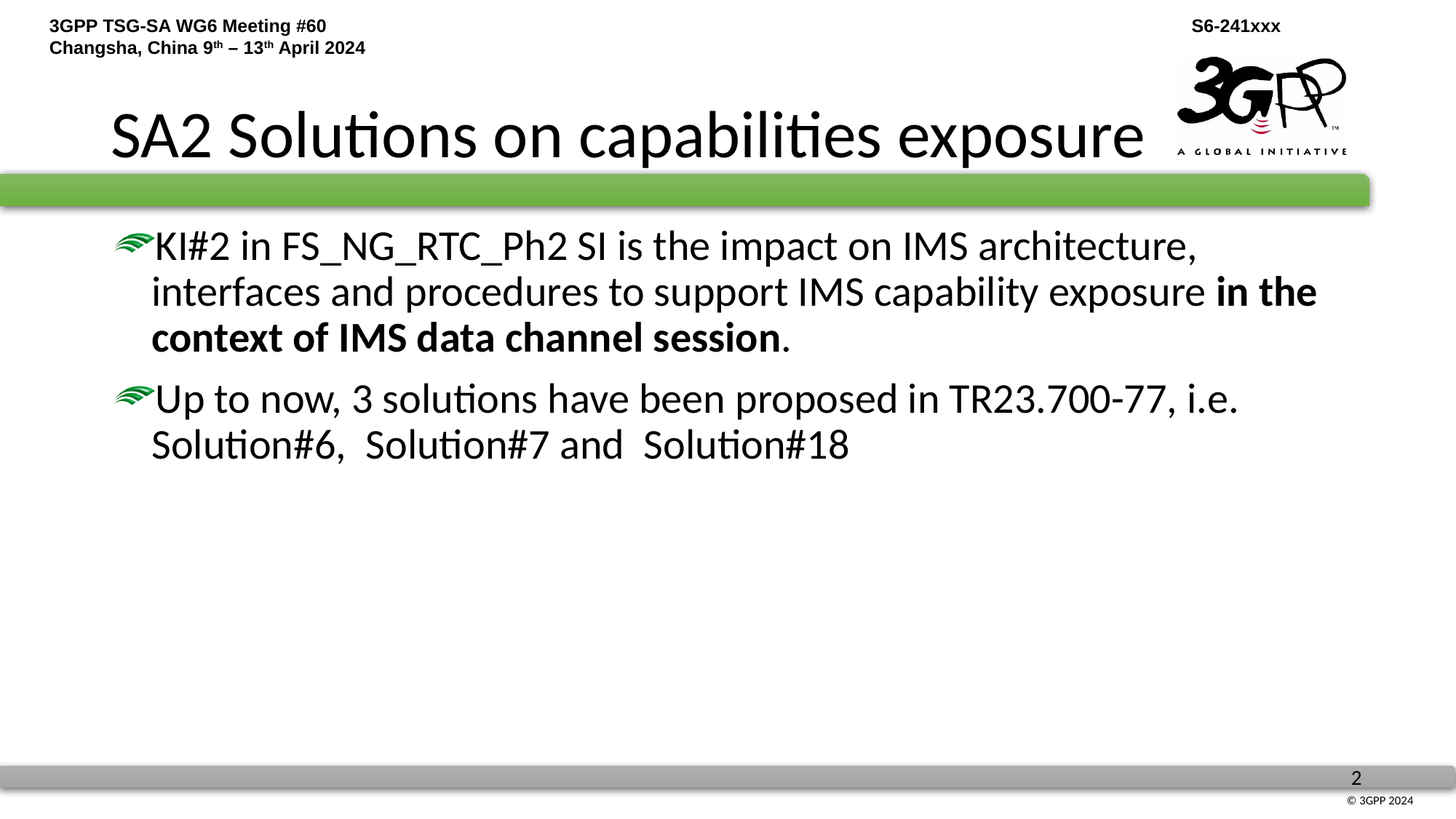

# SA2 Solutions on capabilities exposure
KI#2 in FS_NG_RTC_Ph2 SI is the impact on IMS architecture, interfaces and procedures to support IMS capability exposure in the context of IMS data channel session.
Up to now, 3 solutions have been proposed in TR23.700-77, i.e. Solution#6,  Solution#7 and  Solution#18